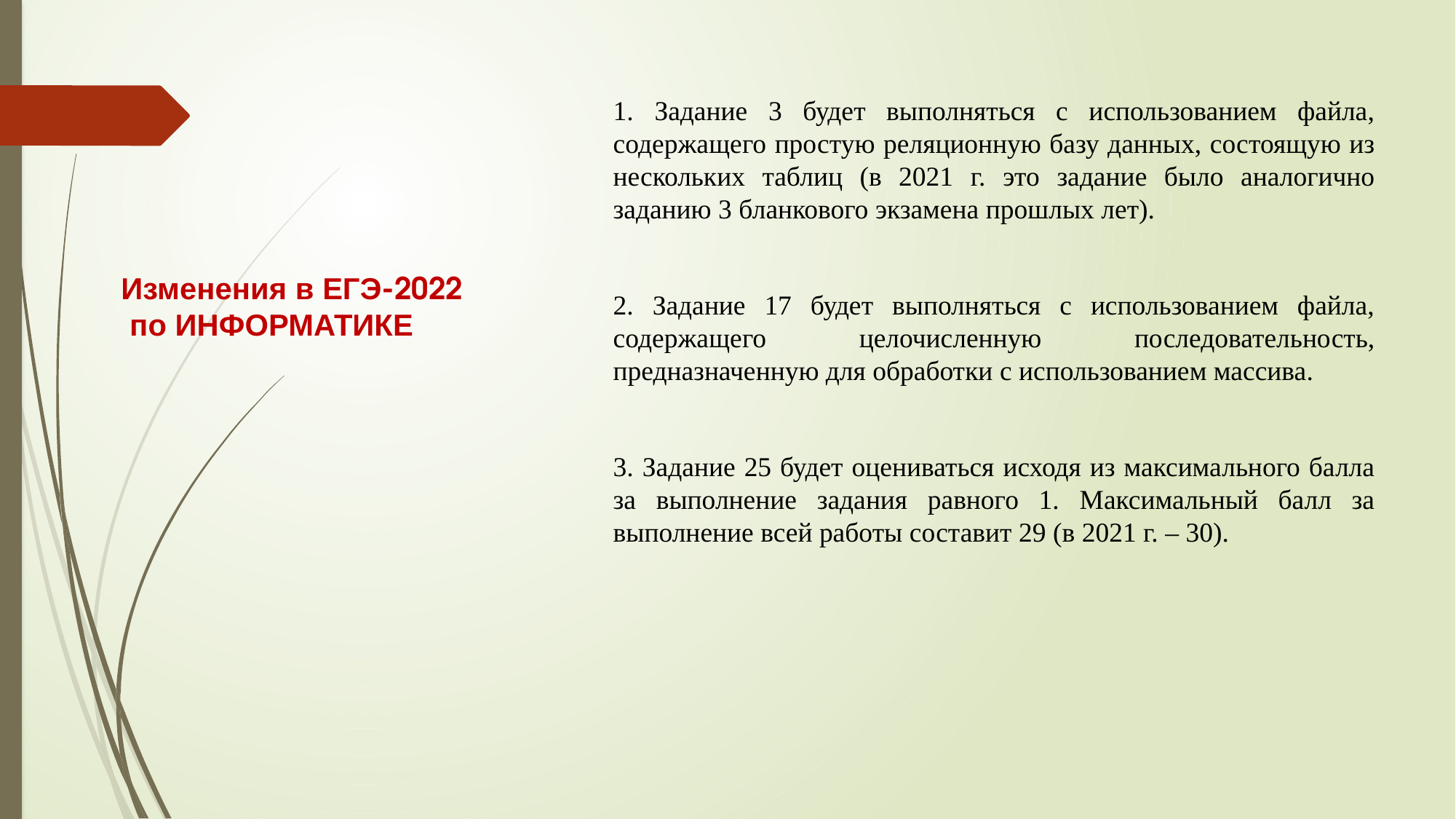

1. Задание 3 будет выполняться с использованием файла, содержащего простую реляционную базу данных, состоящую из нескольких таблиц (в 2021 г. это задание было аналогично заданию 3 бланкового экзамена прошлых лет).

2. Задание 17 будет выполняться с использованием файла, содержащего целочисленную последовательность, предназначенную для обработки с использованием массива.

3. Задание 25 будет оцениваться исходя из максимального балла за выполнение задания равного 1. Максимальный балл за выполнение всей работы составит 29 (в 2021 г. – 30).

# Изменения в ЕГЭ-2022 по ИНФОРМАТИКЕ